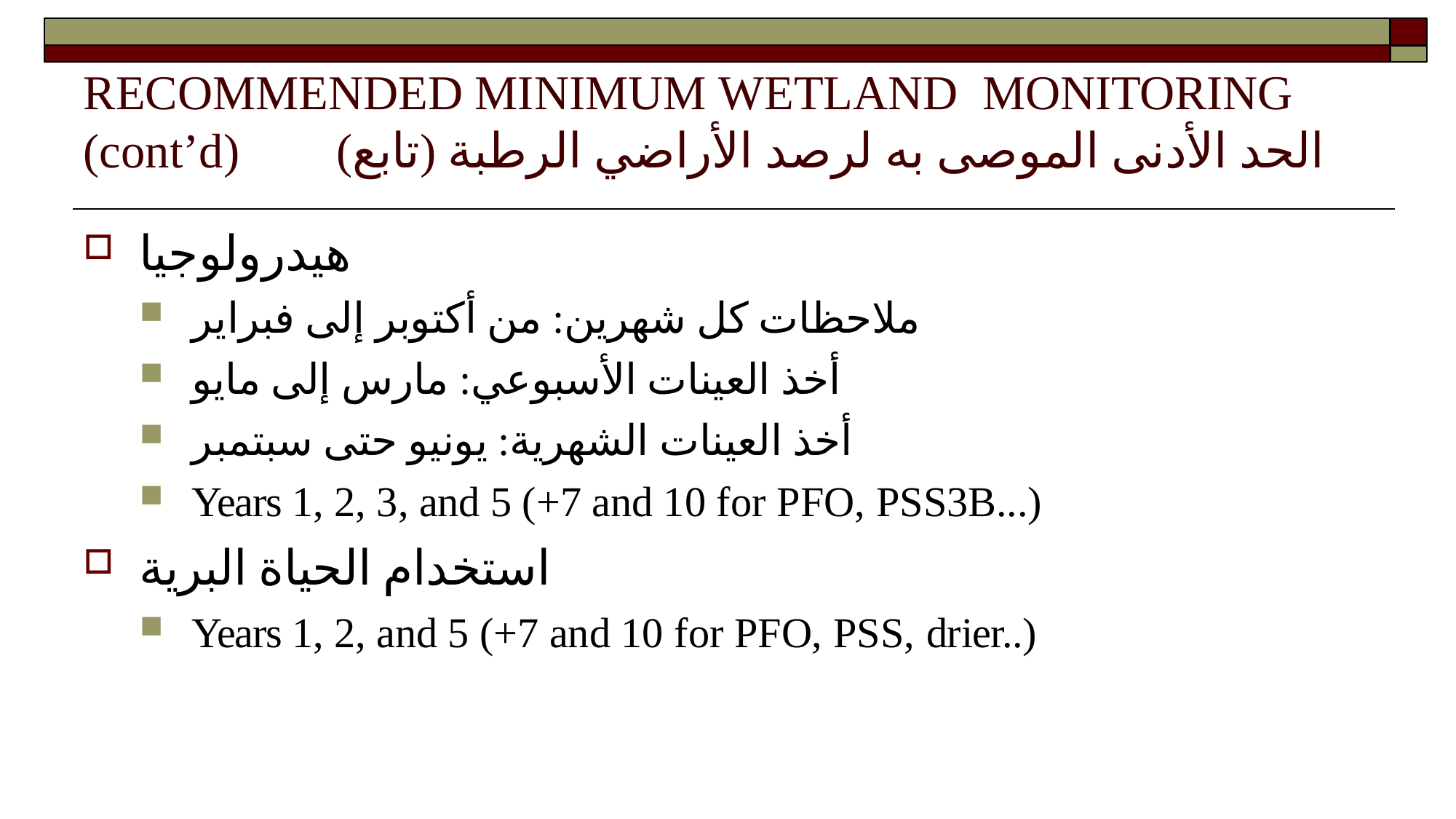

# RECOMMENDED MINIMUM WETLAND  MONITORING (cont’d)        الحد الأدنى الموصى به لرصد الأراضي الرطبة (تابع)
هيدرولوجيا
ملاحظات كل شهرين: من أكتوبر إلى فبراير
أخذ العينات الأسبوعي: مارس إلى مايو
أخذ العينات الشهرية: يونيو حتى سبتمبر
Years 1, 2, 3, and 5 (+7 and 10 for PFO, PSS3B...)
استخدام الحياة البرية
Years 1, 2, and 5 (+7 and 10 for PFO, PSS, drier..)